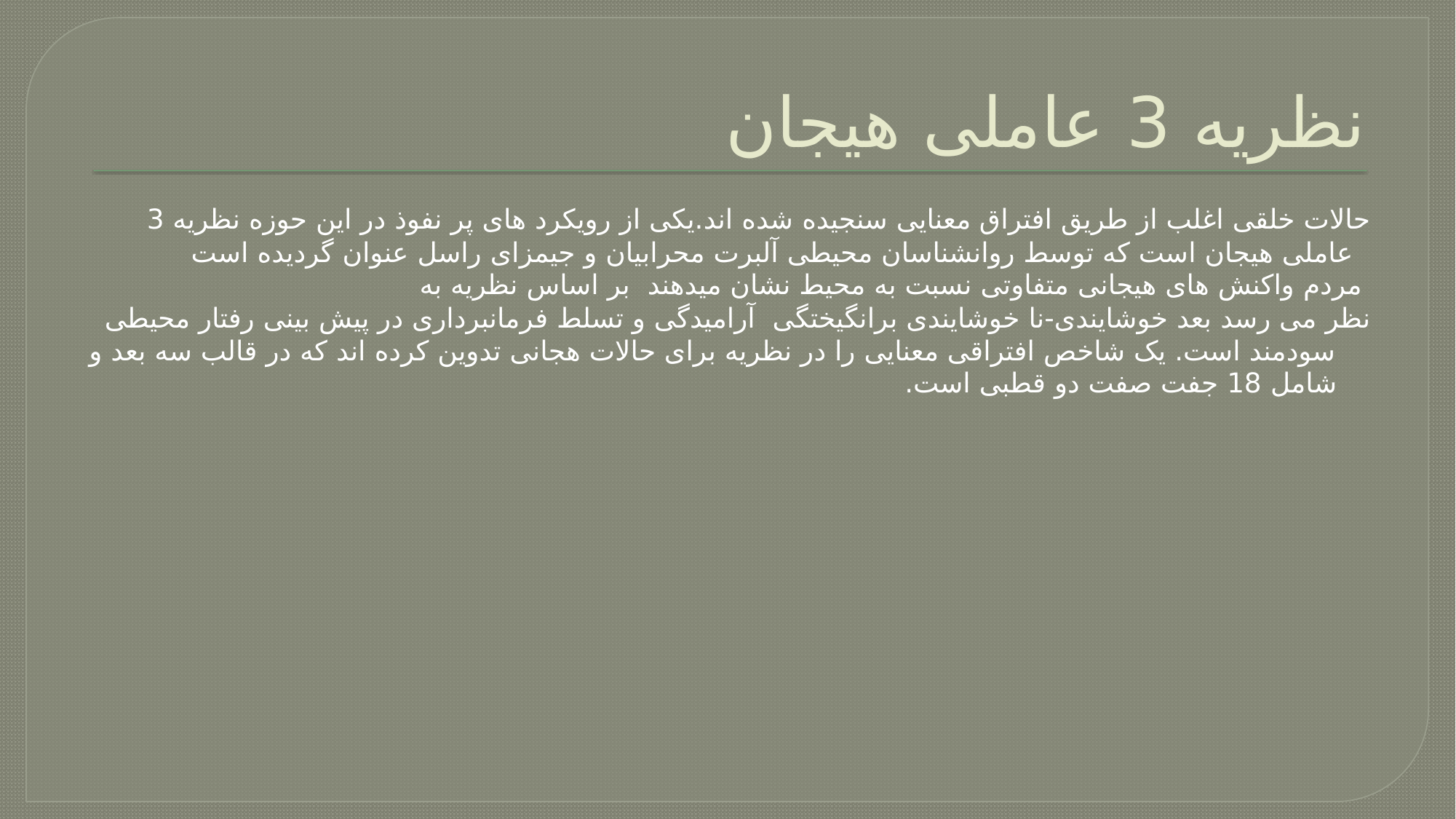

# نظریه 3 عاملی هیجان
حالات خلقی اغلب از طریق افتراق معنایی سنجیده شده اند.یکی از رویکرد های پر نفوذ در این حوزه نظریه 3 عاملی هیجان است که توسط روانشناسان محیطی آلبرت محرابیان و جیمزای راسل عنوان گردیده است
 مردم واکنش های هیجانی متفاوتی نسبت به محیط نشان میدهند  بر اساس نظریه به
نظر می رسد بعد خوشایندی-نا خوشایندی برانگیختگی  آرامیدگی و تسلط فرمانبرداری در پیش بینی رفتار محیطی سودمند است. یک شاخص افتراقی معنایی را در نظریه برای حالات هجانی تدوین کرده اند که در قالب سه بعد و شامل 18 جفت صفت دو قطبی است.